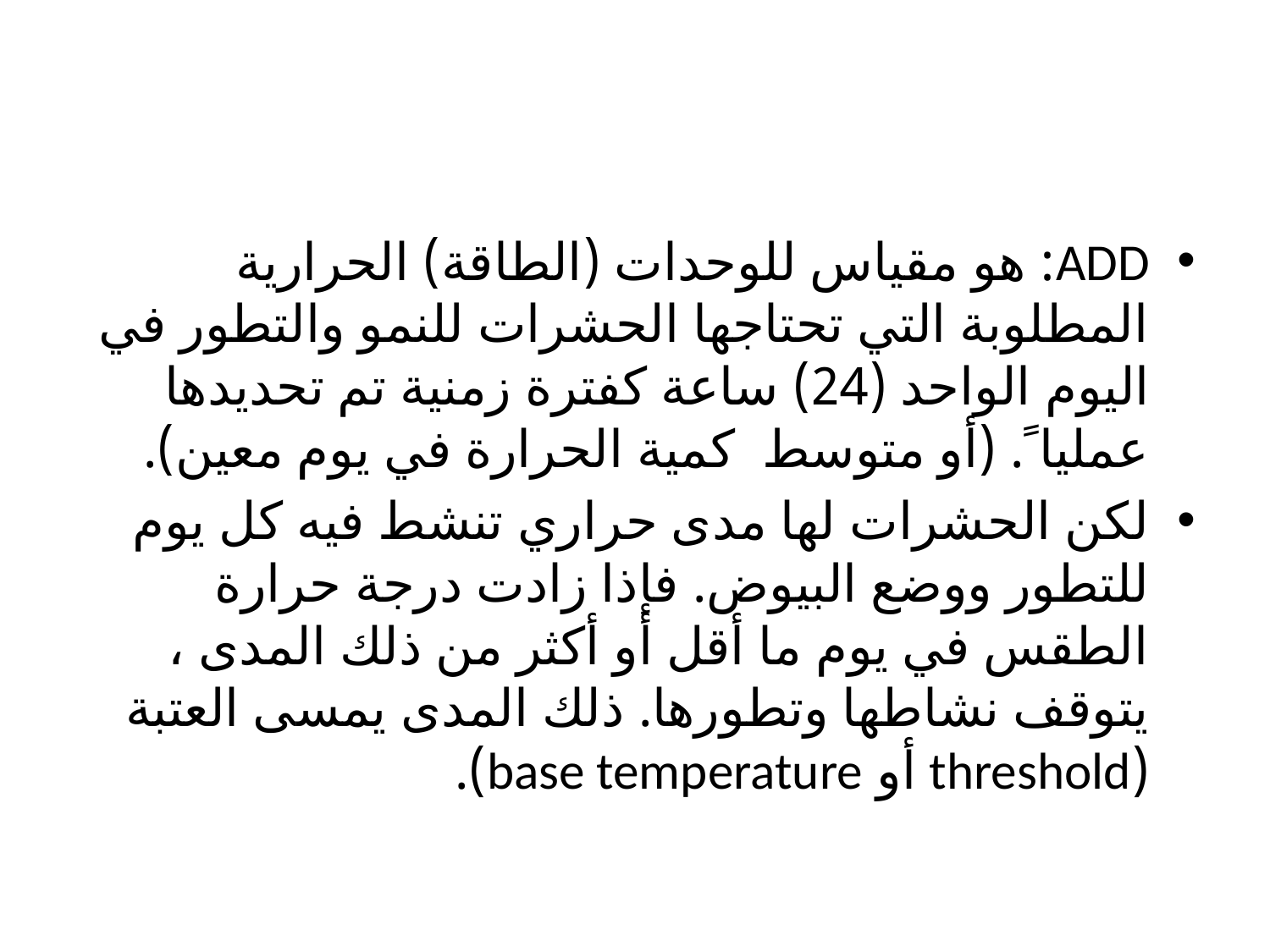

#
ADD: هو مقياس للوحدات (الطاقة) الحرارية المطلوبة التي تحتاجها الحشرات للنمو والتطور في اليوم الواحد (24) ساعة كفترة زمنية تم تحديدها عمليا ً. (أو متوسط  كمية الحرارة في يوم معين).
لكن الحشرات لها مدى حراري تنشط فيه كل يوم للتطور ووضع البيوض. فإذا زادت درجة حرارة الطقس في يوم ما أقل أو أكثر من ذلك المدى ، يتوقف نشاطها وتطورها. ذلك المدى يمسى العتبة (threshold أو base temperature).